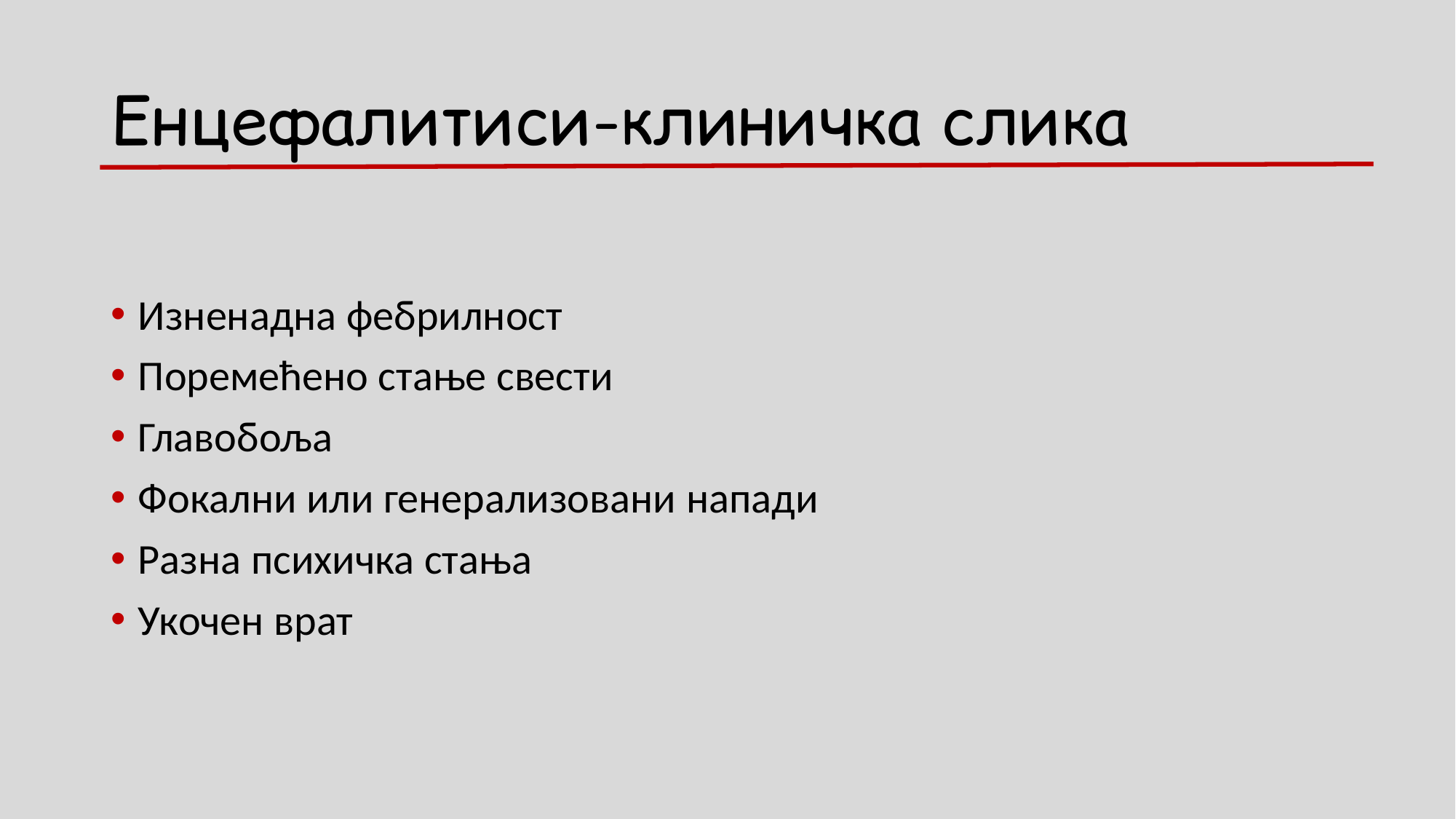

# Енцефалитиси-клиничка слика
Изненадна фебрилност
Поремећено стање свести
Главобоља
Фокални или генерализовани напади
Разна психичка стања
Укочен врат